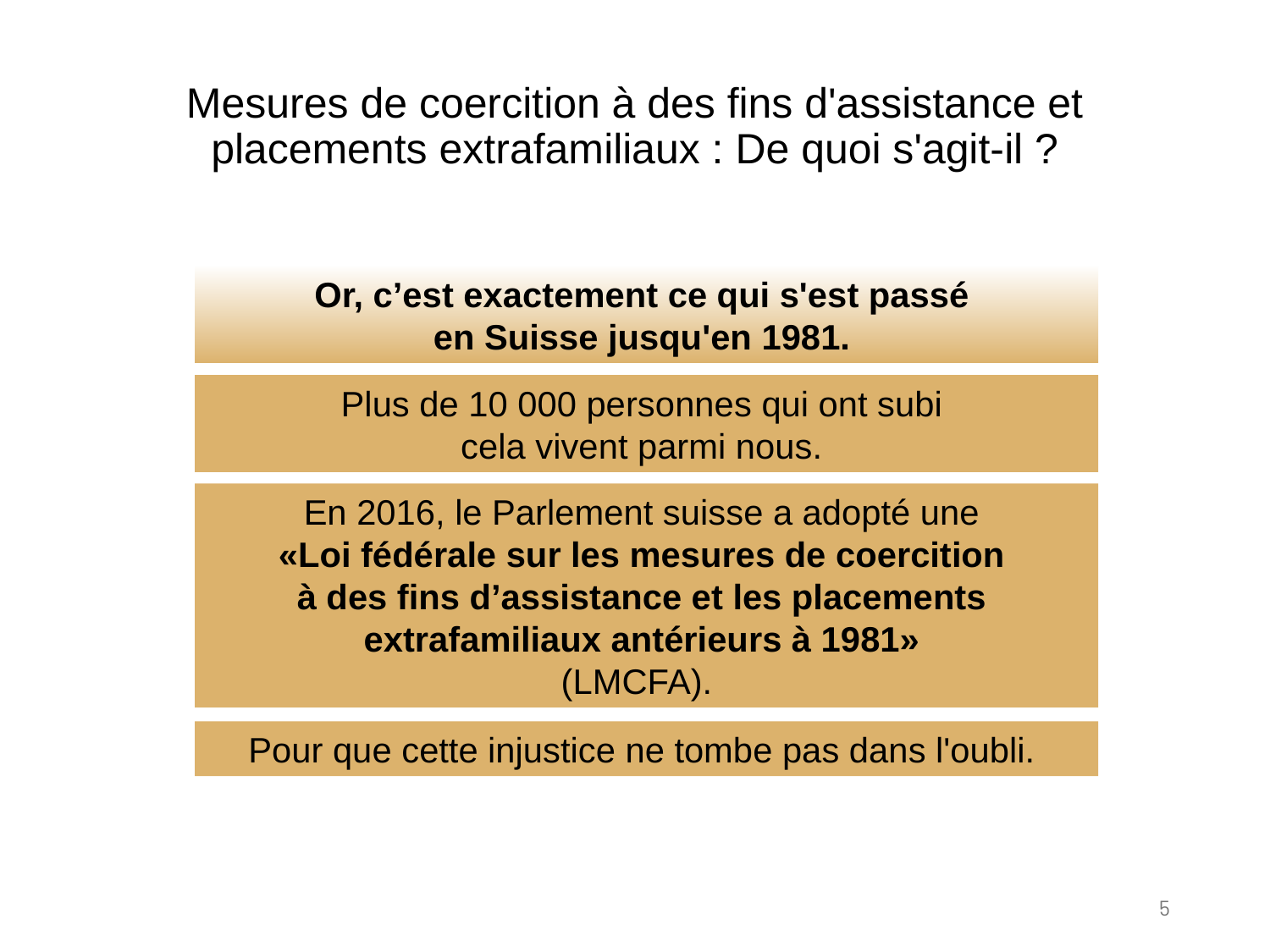

# Mesures de coercition à des fins d'assistance et placements extrafamiliaux : De quoi s'agit-il ?
Or, c’est exactement ce qui s'est passé
en Suisse jusqu'en 1981.
Plus de 10 000 personnes qui ont subi
cela vivent parmi nous.
En 2016, le Parlement suisse a adopté une
«Loi fédérale sur les mesures de coercition
à des fins d’assistance et les placements
extrafamiliaux antérieurs à 1981»
(LMCFA).
Pour que cette injustice ne tombe pas dans l'oubli.
5